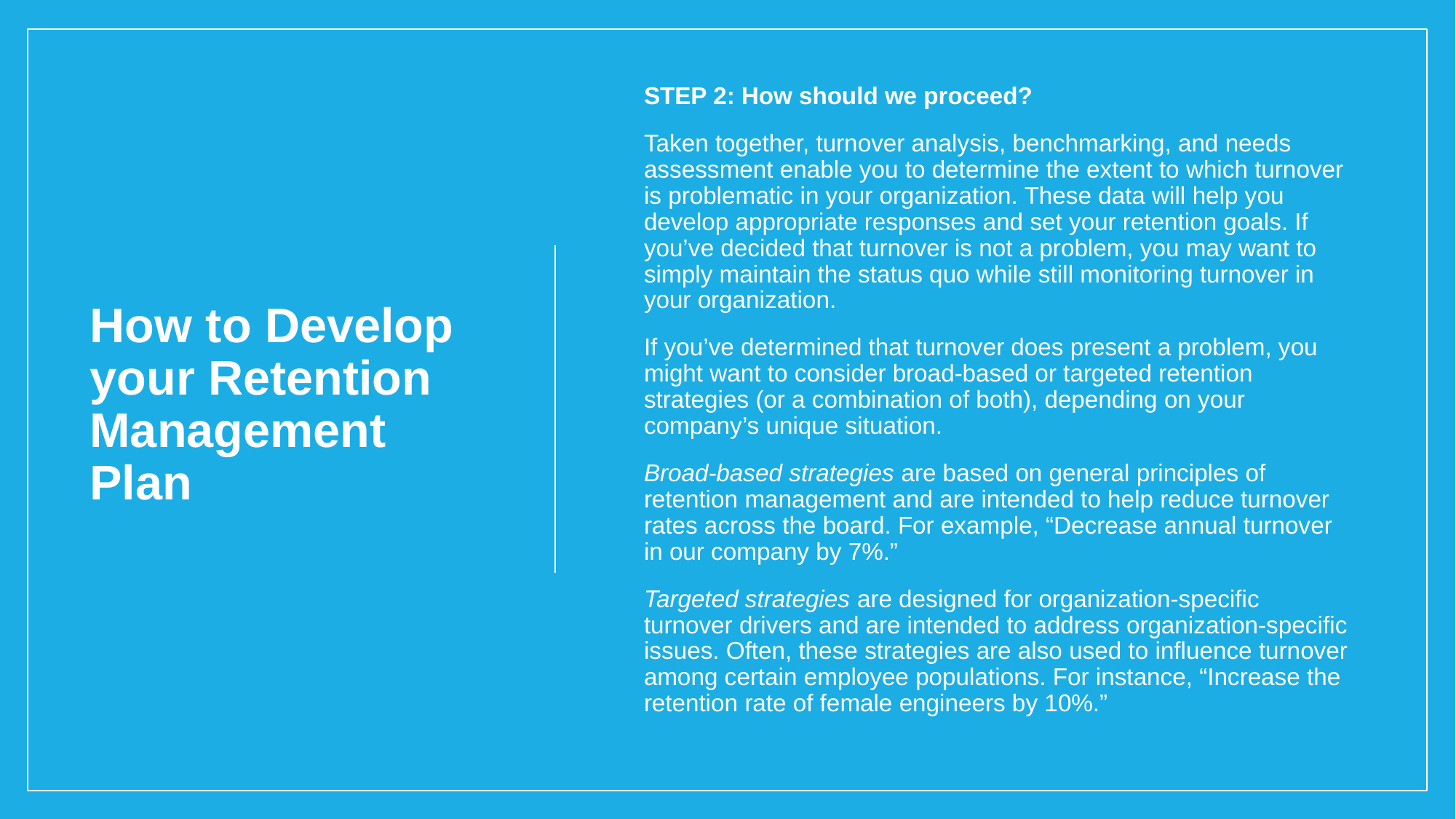

STEP 2: How should we proceed?
Taken together, turnover analysis, benchmarking, and needs assessment enable you to determine the extent to which turnover is problematic in your organization. These data will help you develop appropriate responses and set your retention goals. If you’ve decided that turnover is not a problem, you may want to simply maintain the status quo while still monitoring turnover in your organization.
If you’ve determined that turnover does present a problem, you might want to consider broad-based or targeted retention strategies (or a combination of both), depending on your company’s unique situation.
Broad-based strategies are based on general principles of retention management and are intended to help reduce turnover rates across the board. For example, “Decrease annual turnover in our company by 7%.”
Targeted strategies are designed for organization-specific turnover drivers and are intended to address organization-specific issues. Often, these strategies are also used to influence turnover among certain employee populations. For instance, “Increase the retention rate of female engineers by 10%.”
# How to Develop your Retention Management Plan